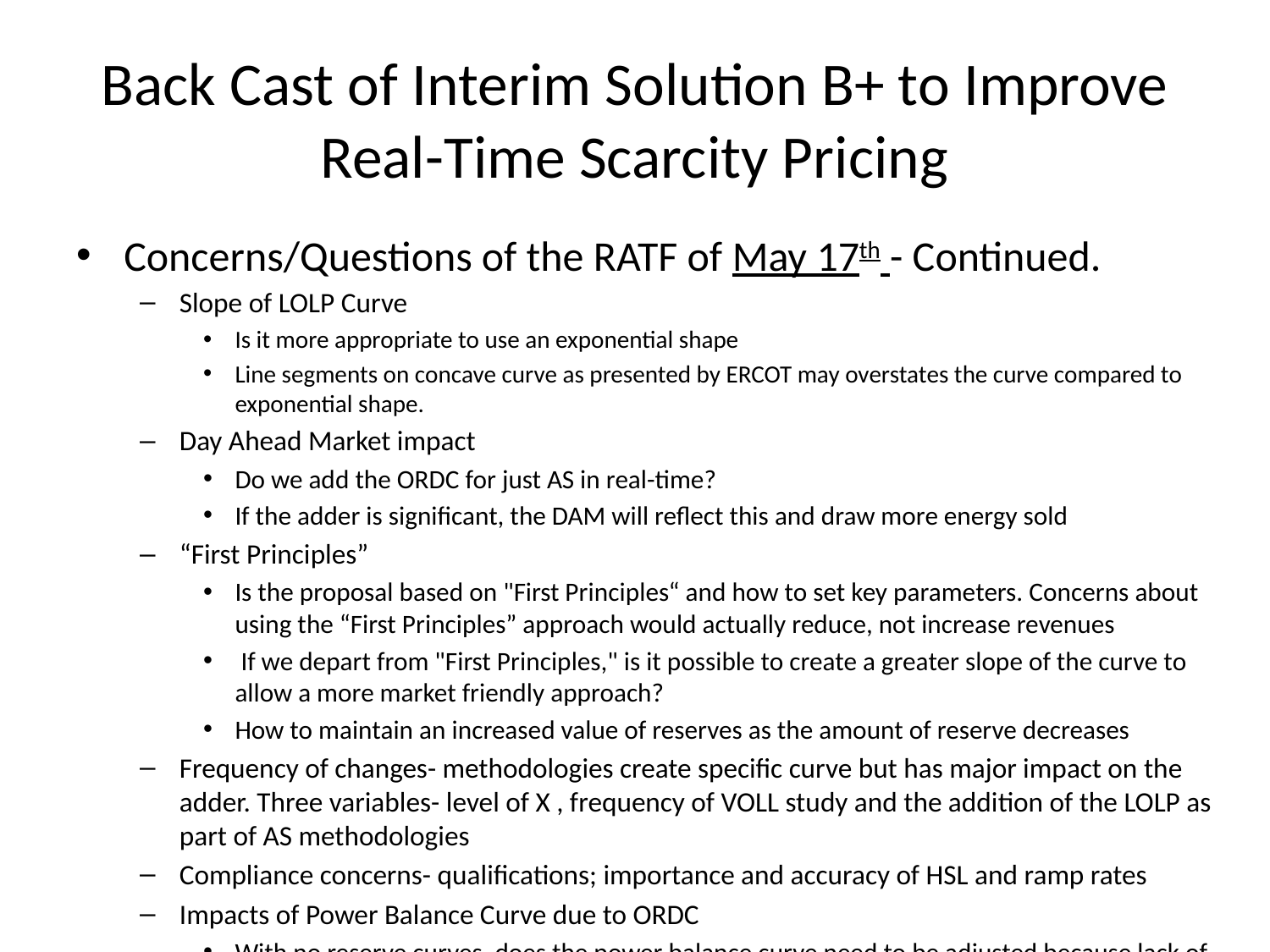

# Back Cast of Interim Solution B+ to Improve Real-Time Scarcity Pricing
Concerns/Questions of the RATF of May 17th - Continued.
Slope of LOLP Curve
Is it more appropriate to use an exponential shape
Line segments on concave curve as presented by ERCOT may overstates the curve compared to exponential shape.
Day Ahead Market impact
Do we add the ORDC for just AS in real-time?
If the adder is significant, the DAM will reflect this and draw more energy sold
“First Principles”
Is the proposal based on "First Principles“ and how to set key parameters. Concerns about using the “First Principles” approach would actually reduce, not increase revenues
 If we depart from "First Principles," is it possible to create a greater slope of the curve to allow a more market friendly approach?
How to maintain an increased value of reserves as the amount of reserve decreases
Frequency of changes- methodologies create specific curve but has major impact on the adder. Three variables- level of X , frequency of VOLL study and the addition of the LOLP as part of AS methodologies
Compliance concerns- qualifications; importance and accuracy of HSL and ramp rates
Impacts of Power Balance Curve due to ORDC
With no reserve curves, does the power balance curve need to be adjusted because lack of HASL